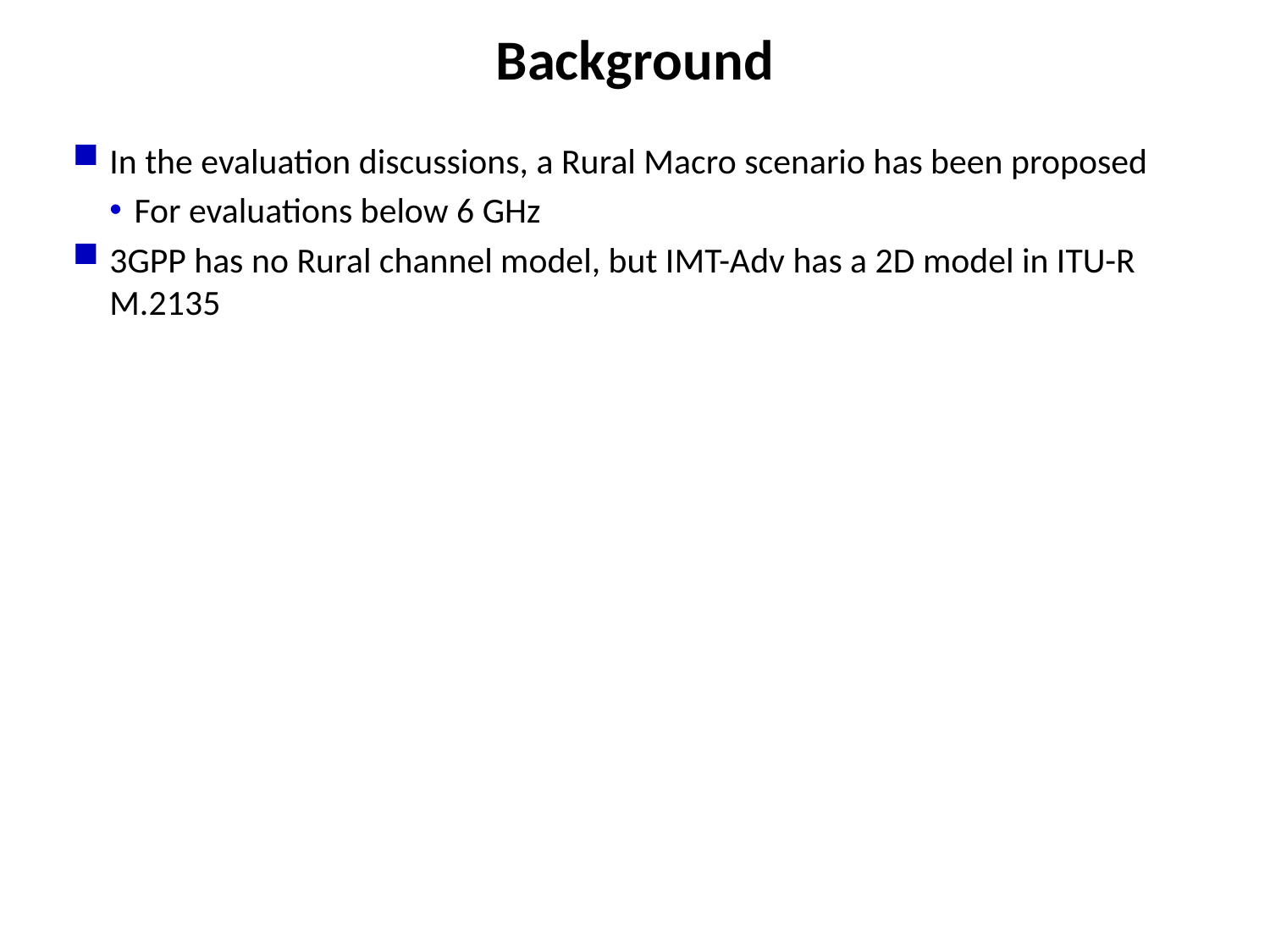

# Background
In the evaluation discussions, a Rural Macro scenario has been proposed
For evaluations below 6 GHz
3GPP has no Rural channel model, but IMT-Adv has a 2D model in ITU-R M.2135